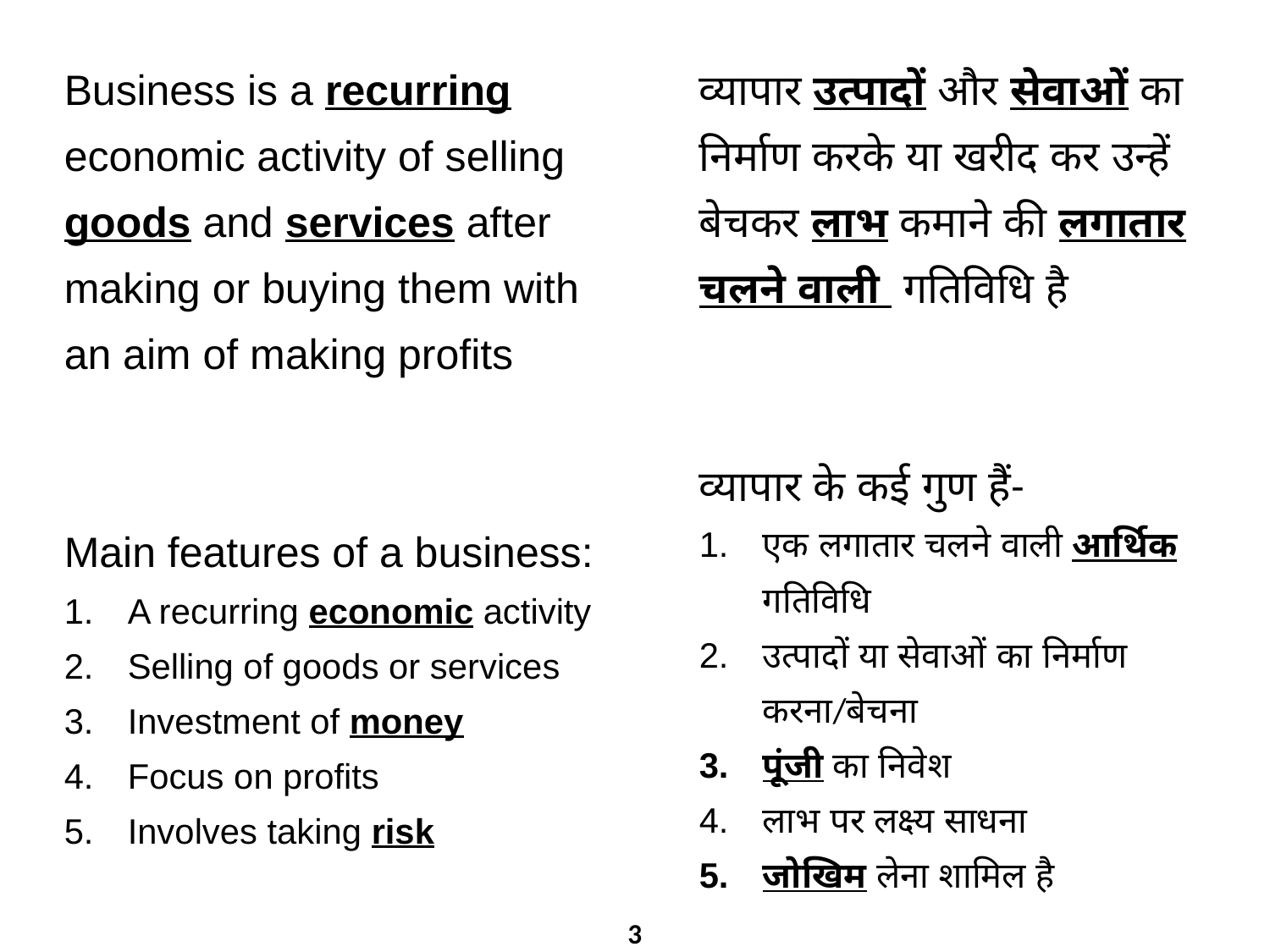

Business is a recurring economic activity of selling goods and services after making or buying them with an aim of making profits

Main features of a business:
A recurring economic activity
Selling of goods or services
Investment of money
Focus on profits
Involves taking risk
व्यापार उत्पादों और सेवाओं का निर्माण करके या खरीद कर उन्हें बेचकर लाभ कमाने की लगातार चलने वाली  गतिविधि है

व्यापार के कई गुण हैं-
एक लगातार चलने वाली आर्थिक गतिविधि
उत्पादों या सेवाओं का निर्माण करना/बेचना
पूंजी का निवेश
लाभ पर लक्ष्य साधना
जोखिम लेना शामिल है
3